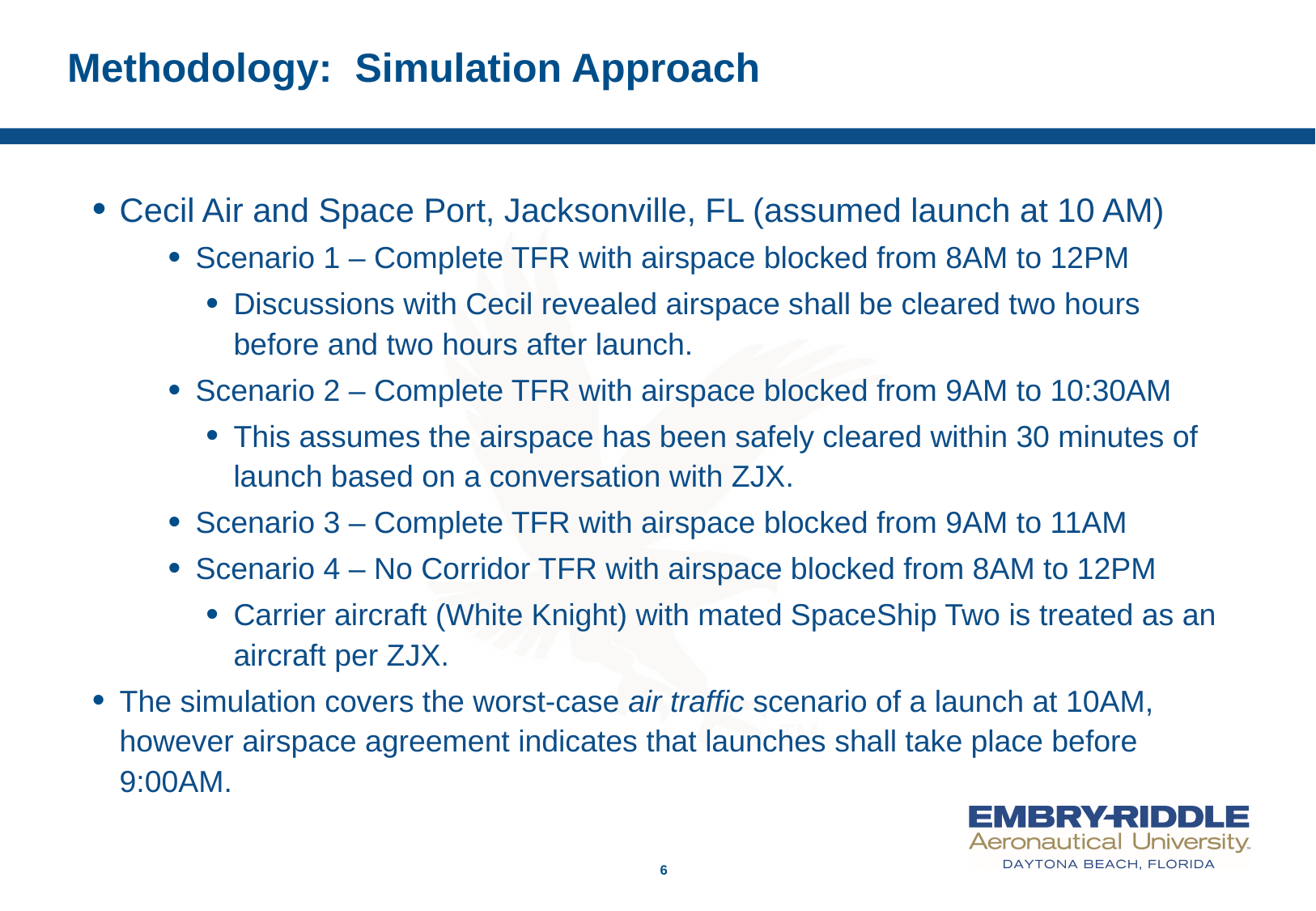

# Methodology:  Simulation Approach
Cecil Air and Space Port, Jacksonville, FL (assumed launch at 10 AM)
Scenario 1 – Complete TFR with airspace blocked from 8AM to 12PM
Discussions with Cecil revealed airspace shall be cleared two hours before and two hours after launch.
Scenario 2 – Complete TFR with airspace blocked from 9AM to 10:30AM
This assumes the airspace has been safely cleared within 30 minutes of launch based on a conversation with ZJX.
Scenario 3 – Complete TFR with airspace blocked from 9AM to 11AM
Scenario 4 – No Corridor TFR with airspace blocked from 8AM to 12PM
Carrier aircraft (White Knight) with mated SpaceShip Two is treated as an aircraft per ZJX.
The simulation covers the worst-case air traffic scenario of a launch at 10AM, however airspace agreement indicates that launches shall take place before 9:00AM.
6